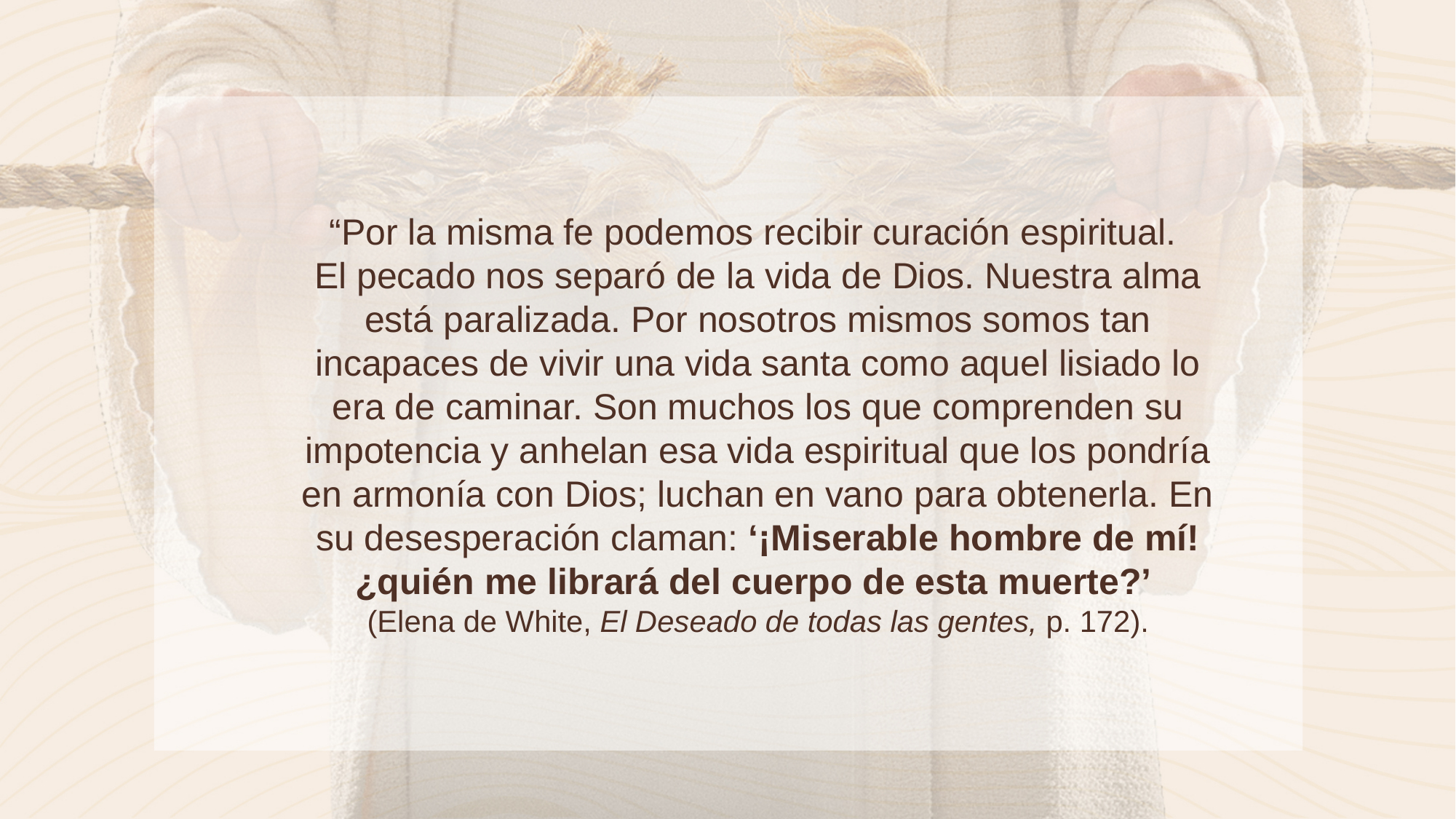

“Por la misma fe podemos recibir curación espiritual.
El pecado nos separó de la vida de Dios. Nuestra alma está paralizada. Por nosotros mismos somos tan incapaces de vivir una vida santa como aquel lisiado lo era de caminar. Son muchos los que comprenden su impotencia y anhelan esa vida espiritual que los pondría en armonía con Dios; luchan en vano para obtenerla. En su desesperación claman: ‘¡Miserable hombre de mí! ¿quién me librará del cuerpo de esta muerte?’
(Elena de White, El Deseado de todas las gentes, p. 172).